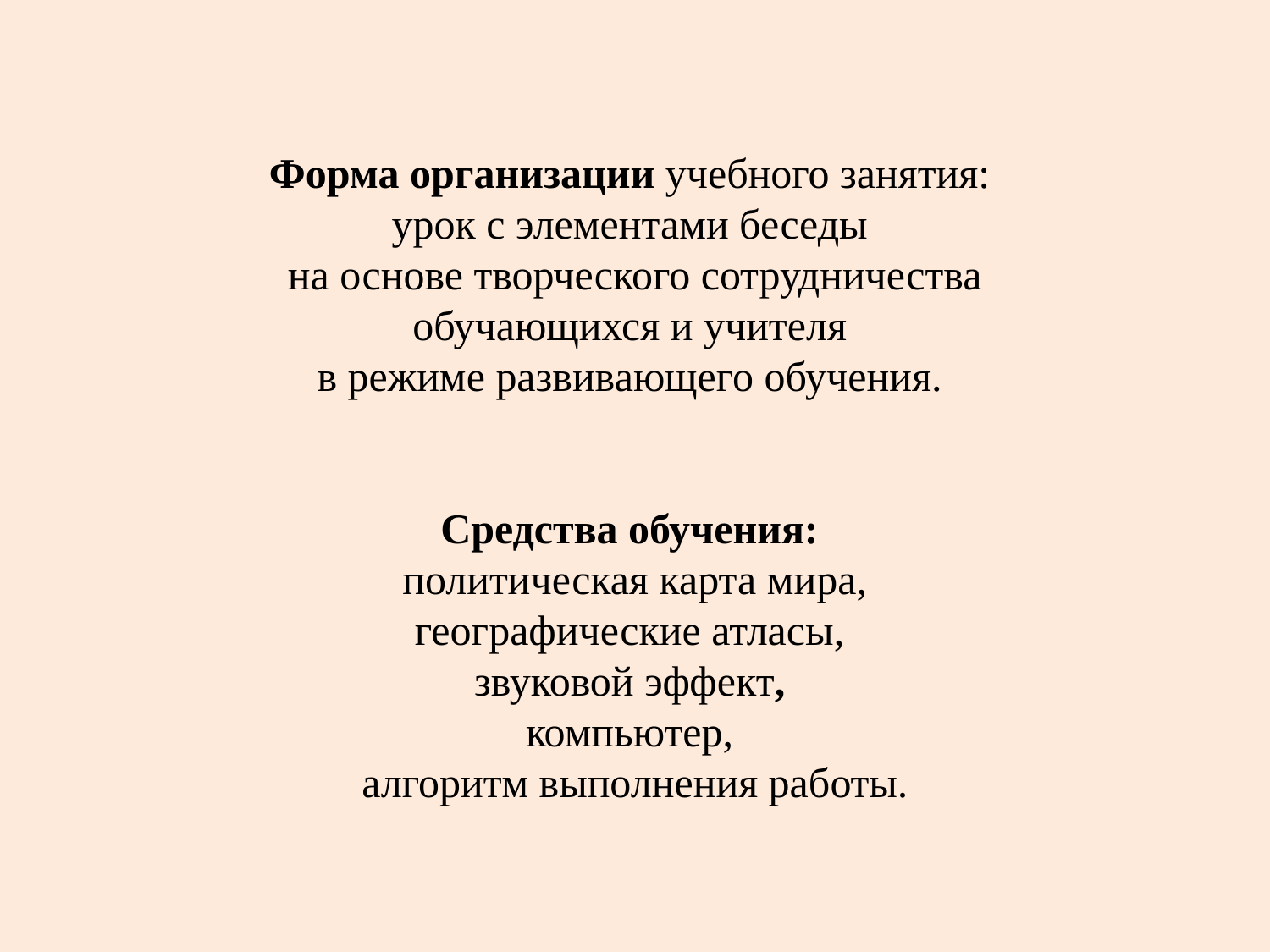

# Форма организации учебного занятия: урок с элементами беседы на основе творческого сотрудничества обучающихся и учителя в режиме развивающего обучения. Средства обучения: политическая карта мира, географические атласы, звуковой эффект, компьютер, алгоритм выполнения работы.